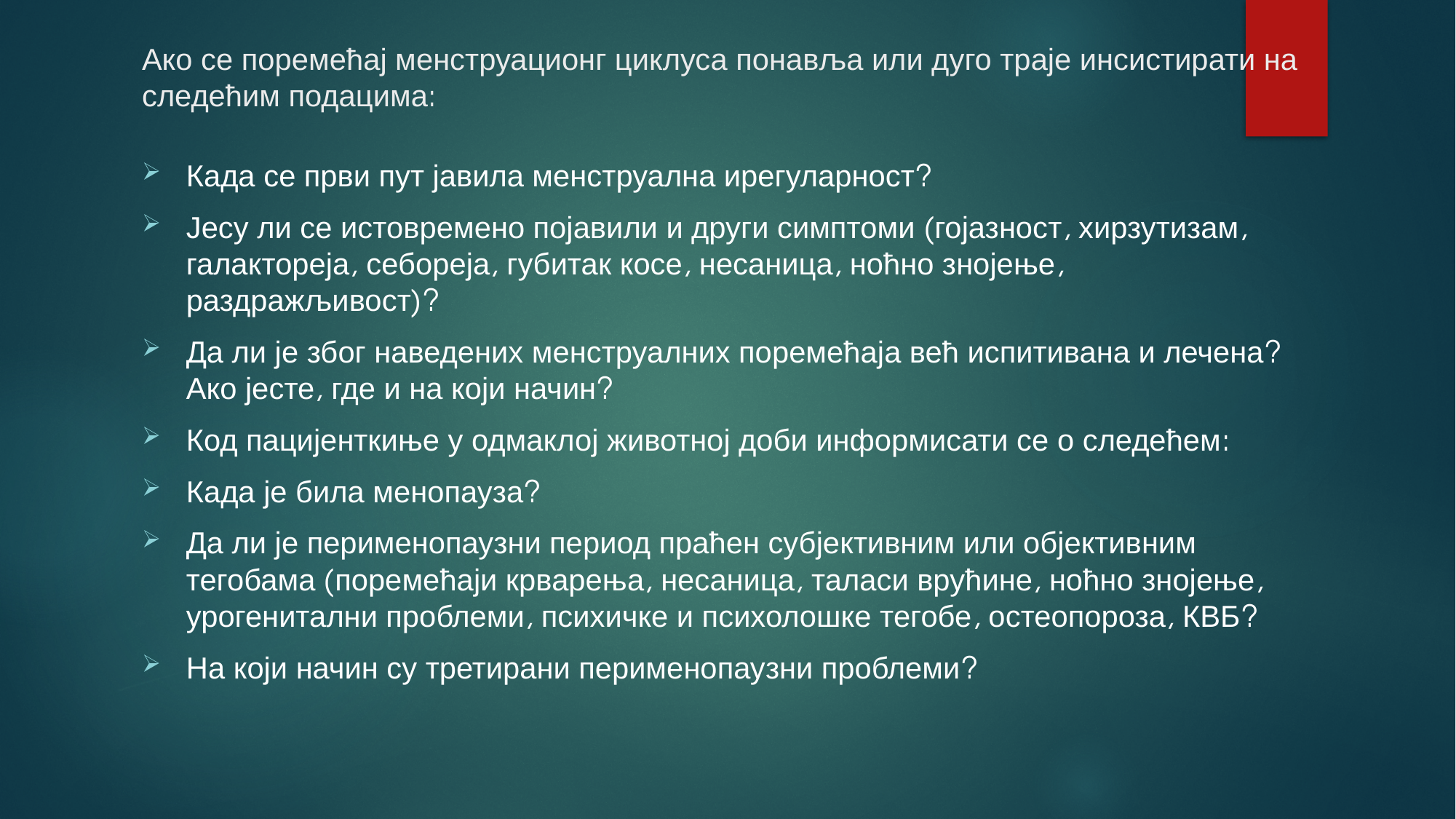

# Ако се поремећај менструационг циклуса понавља или дуго траје инсистирати на следећим подацима:
Када се први пут јавила менструална ирегуларност?
Јесу ли се истовремено појавили и други симптоми (гојазност, хирзутизам, галактореја, себореја, губитак косе, несаница, ноћно знојење, раздражљивост)?
Да ли је због наведених менструалних поремећаја већ испитивана и лечена? Ако јесте, где и на који начин?
Код пацијенткиње у одмаклој животној доби информисати се о следећем:
Када је била менопауза?
Да ли је перименопаузни период праћен субјективним или објективним тегобама (поремећаји крварења, несаница, таласи врућине, ноћно знојење, урогенитални проблеми, психичке и психолошке тегобе, остеопороза, КВБ?
На који начин су третирани перименопаузни проблеми?